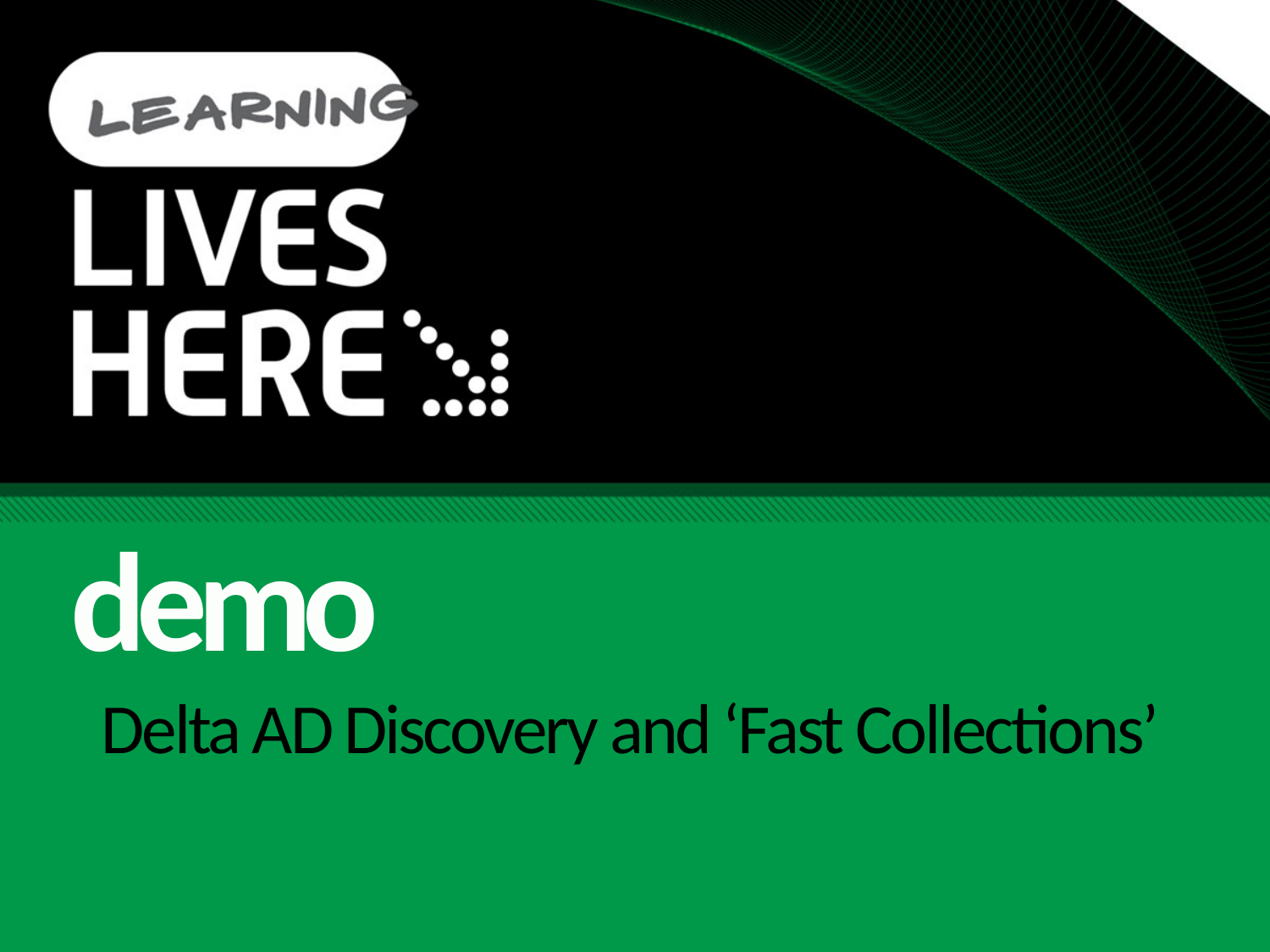

demo
# Delta AD Discovery and ‘Fast Collections’